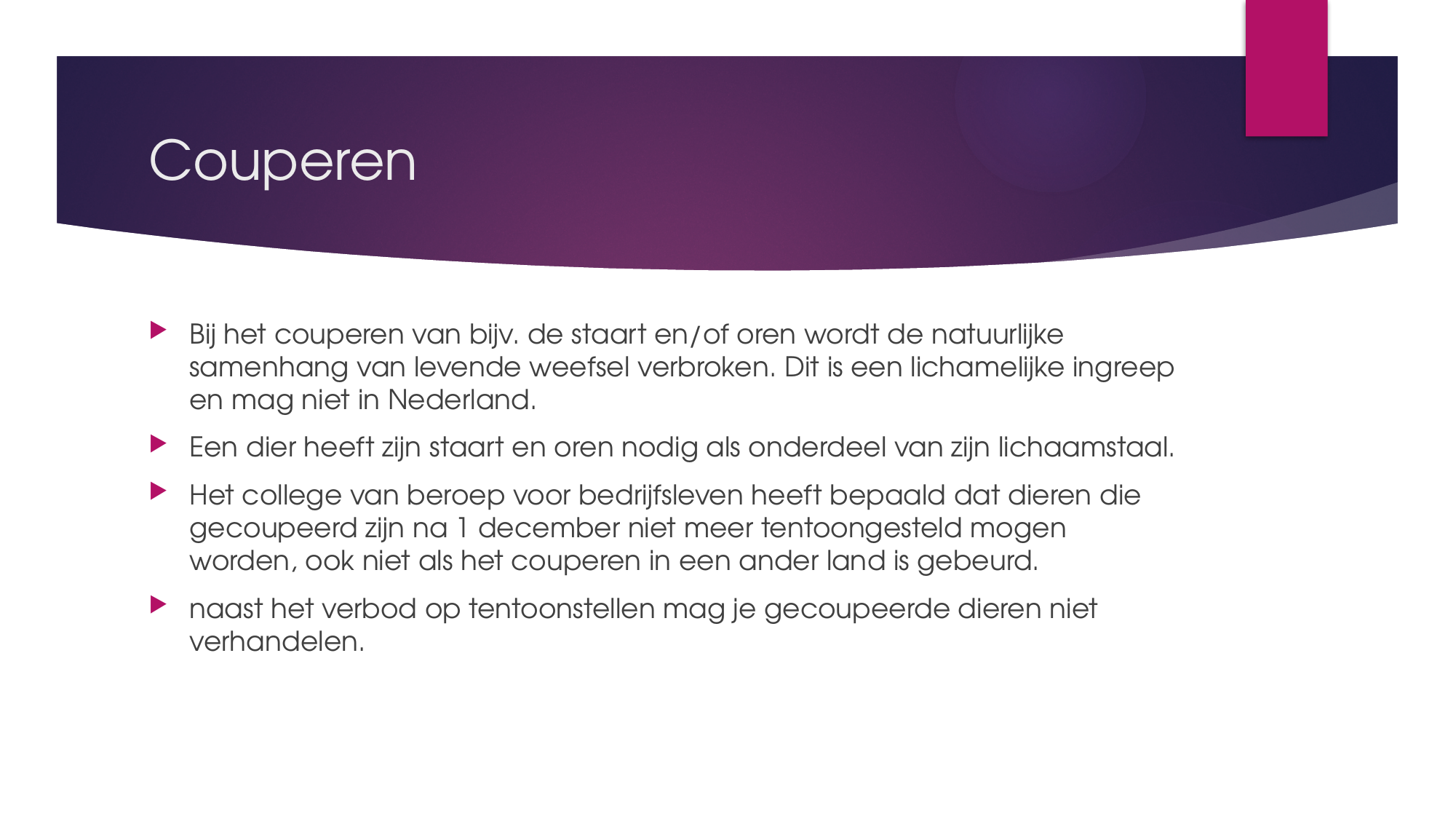

# Couperen
Bij het couperen van bijv. de staart en/of oren wordt de natuurlijke samenhang van levende weefsel verbroken. Dit is een lichamelijke ingreep en mag niet in Nederland.
Een dier heeft zijn staart en oren nodig als onderdeel van zijn lichaamstaal.
Het college van beroep voor bedrijfsleven heeft bepaald dat dieren die gecoupeerd zijn na 1 december niet meer tentoongesteld mogen worden, ook niet als het couperen in een ander land is gebeurd.
naast het verbod op tentoonstellen mag je gecoupeerde dieren niet verhandelen.